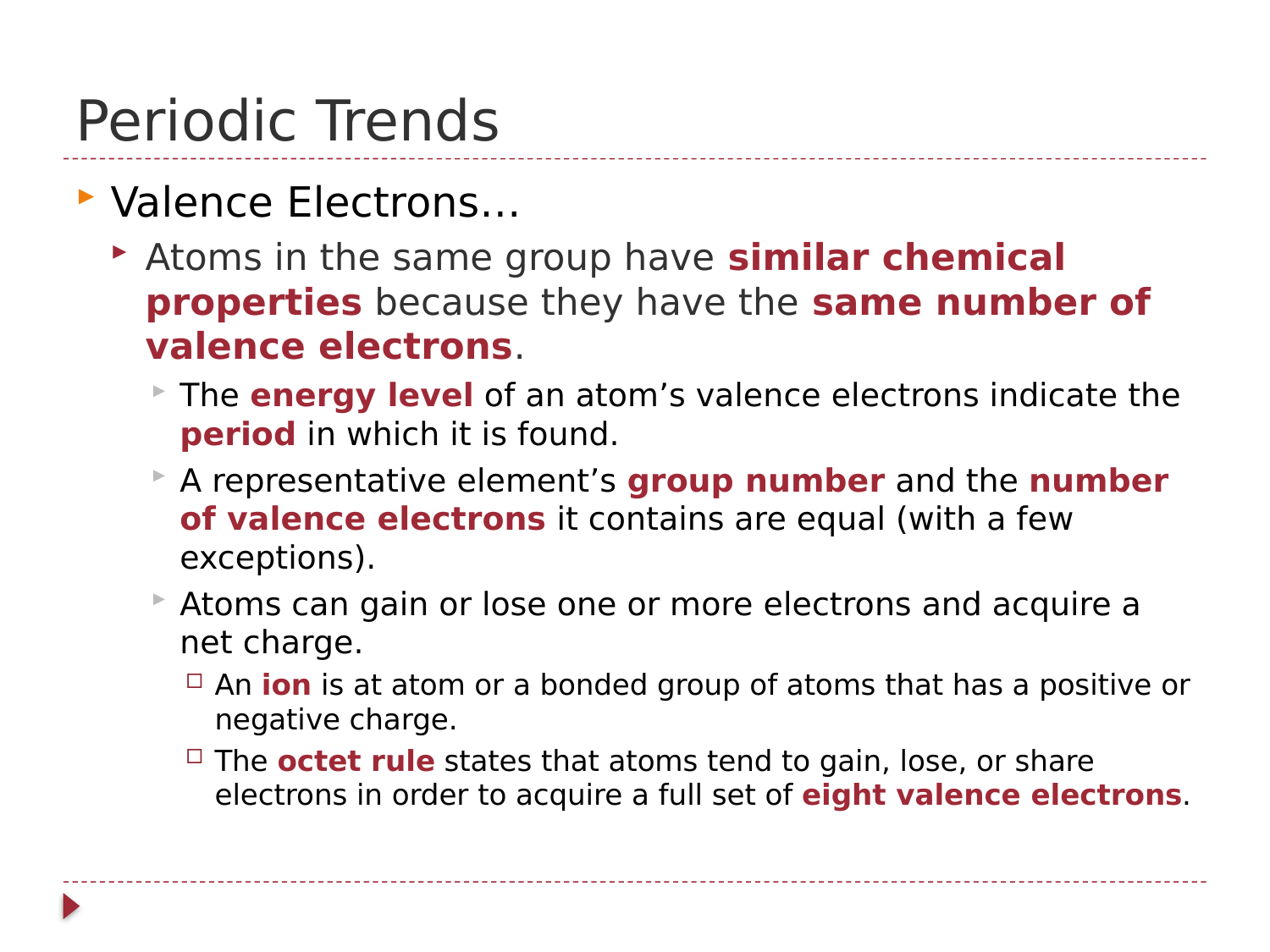

# Periodic Trends
Valence Electrons…
Atoms in the same group have similar chemical properties because they have the same number of valence electrons.
The energy level of an atom’s valence electrons indicate the period in which it is found.
A representative element’s group number and the number of valence electrons it contains are equal (with a few exceptions).
Atoms can gain or lose one or more electrons and acquire a net charge.
An ion is at atom or a bonded group of atoms that has a positive or negative charge.
The octet rule states that atoms tend to gain, lose, or share electrons in order to acquire a full set of eight valence electrons.